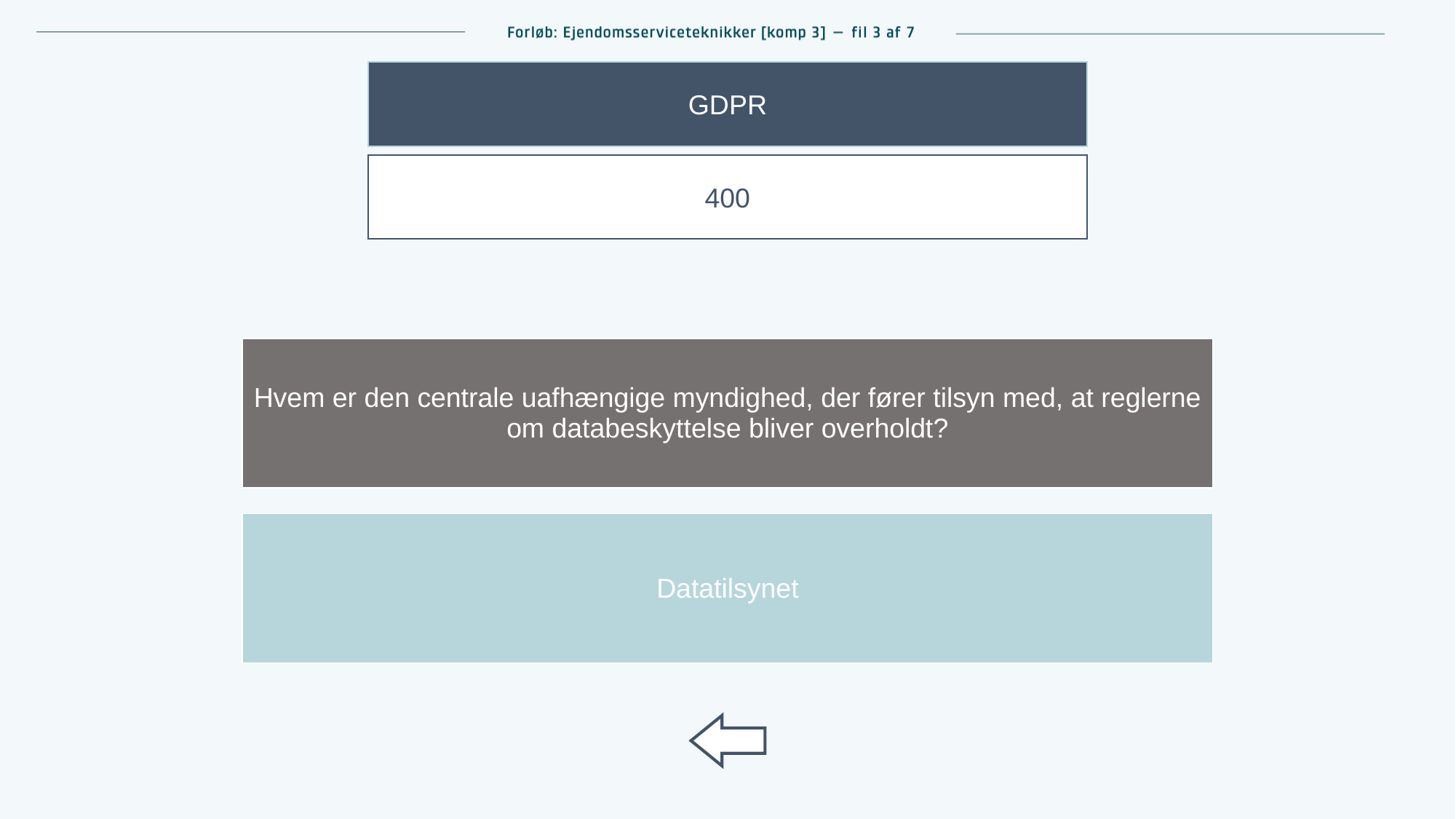

GDPR

400
| Hvem er den centrale uafhængige myndighed, der fører tilsyn med,  at reglerne om databeskyttelse bliver overholdt? |
| --- |
| Datatilsynet |
| --- |

13